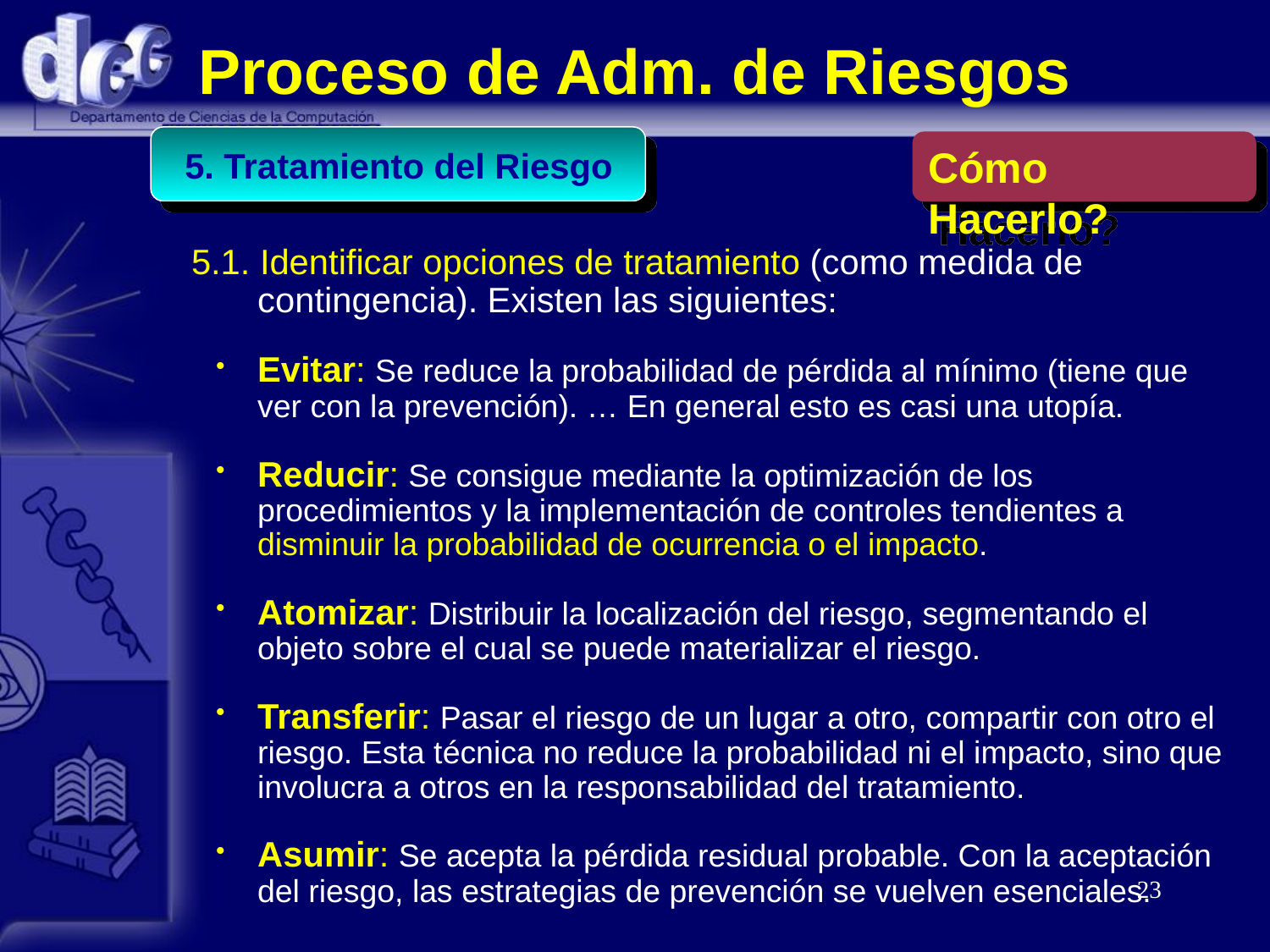

# Proceso de Adm. de Riesgos

Cómo Hacerlo?
5. Tratamiento del Riesgo
5.1. Identificar opciones de tratamiento (como medida de contingencia). Existen las siguientes:
Evitar: Se reduce la probabilidad de pérdida al mínimo (tiene que ver con la prevención). … En general esto es casi una utopía.
Reducir: Se consigue mediante la optimización de los procedimientos y la implementación de controles tendientes a disminuir la probabilidad de ocurrencia o el impacto.
Atomizar: Distribuir la localización del riesgo, segmentando el objeto sobre el cual se puede materializar el riesgo.
Transferir: Pasar el riesgo de un lugar a otro, compartir con otro el riesgo. Esta técnica no reduce la probabilidad ni el impacto, sino que involucra a otros en la responsabilidad del tratamiento.
Asumir: Se acepta la pérdida residual probable. Con la aceptación del riesgo, las estrategias de prevención se vuelven esenciales.
23